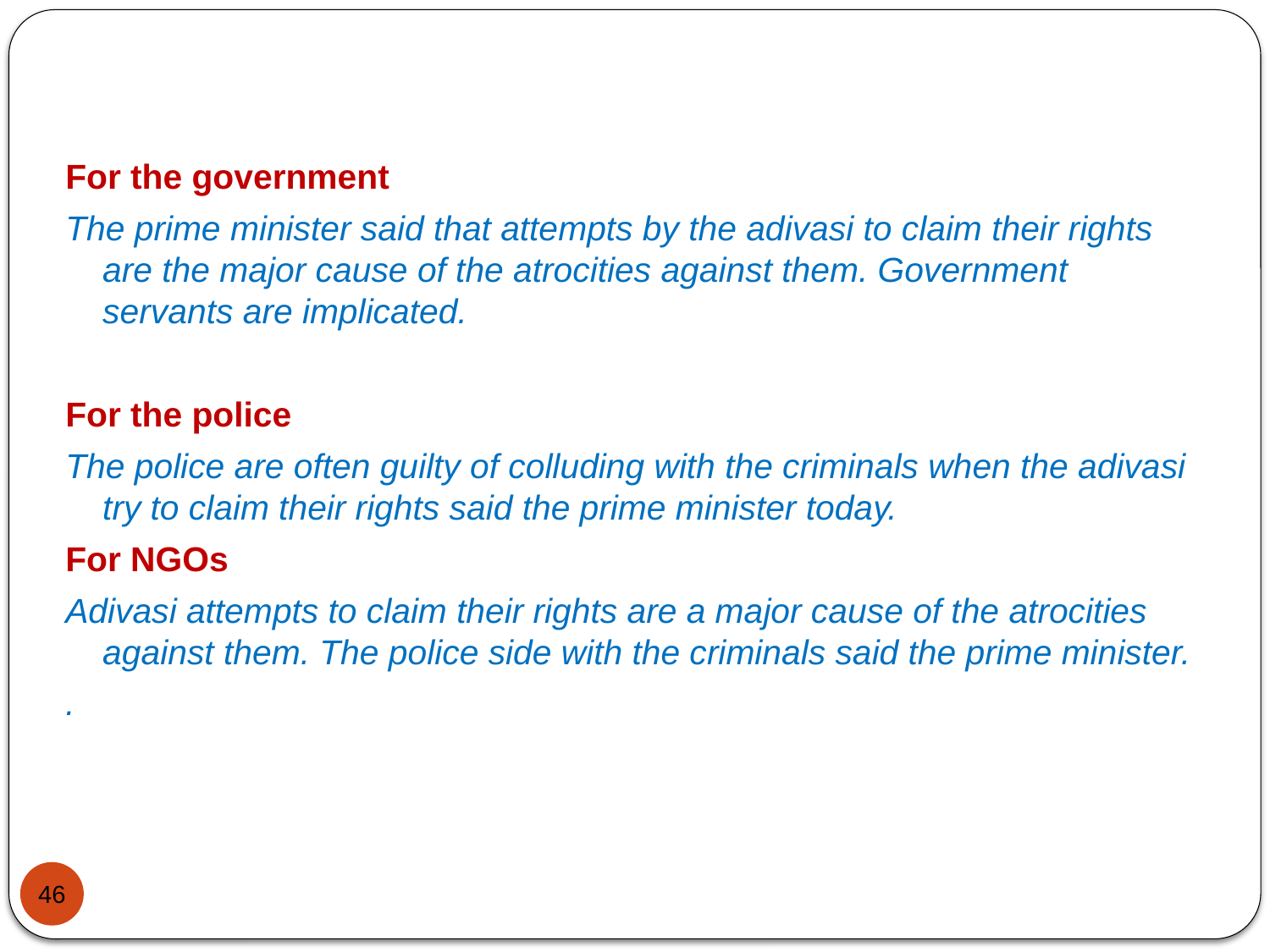

For the government
The prime minister said that attempts by the adivasi to claim their rights are the major cause of the atrocities against them. Government servants are implicated.

For the police
The police are often guilty of colluding with the criminals when the adivasi try to claim their rights said the prime minister today.
For NGOs
Adivasi attempts to claim their rights are a major cause of the atrocities against them. The police side with the criminals said the prime minister.
.

46